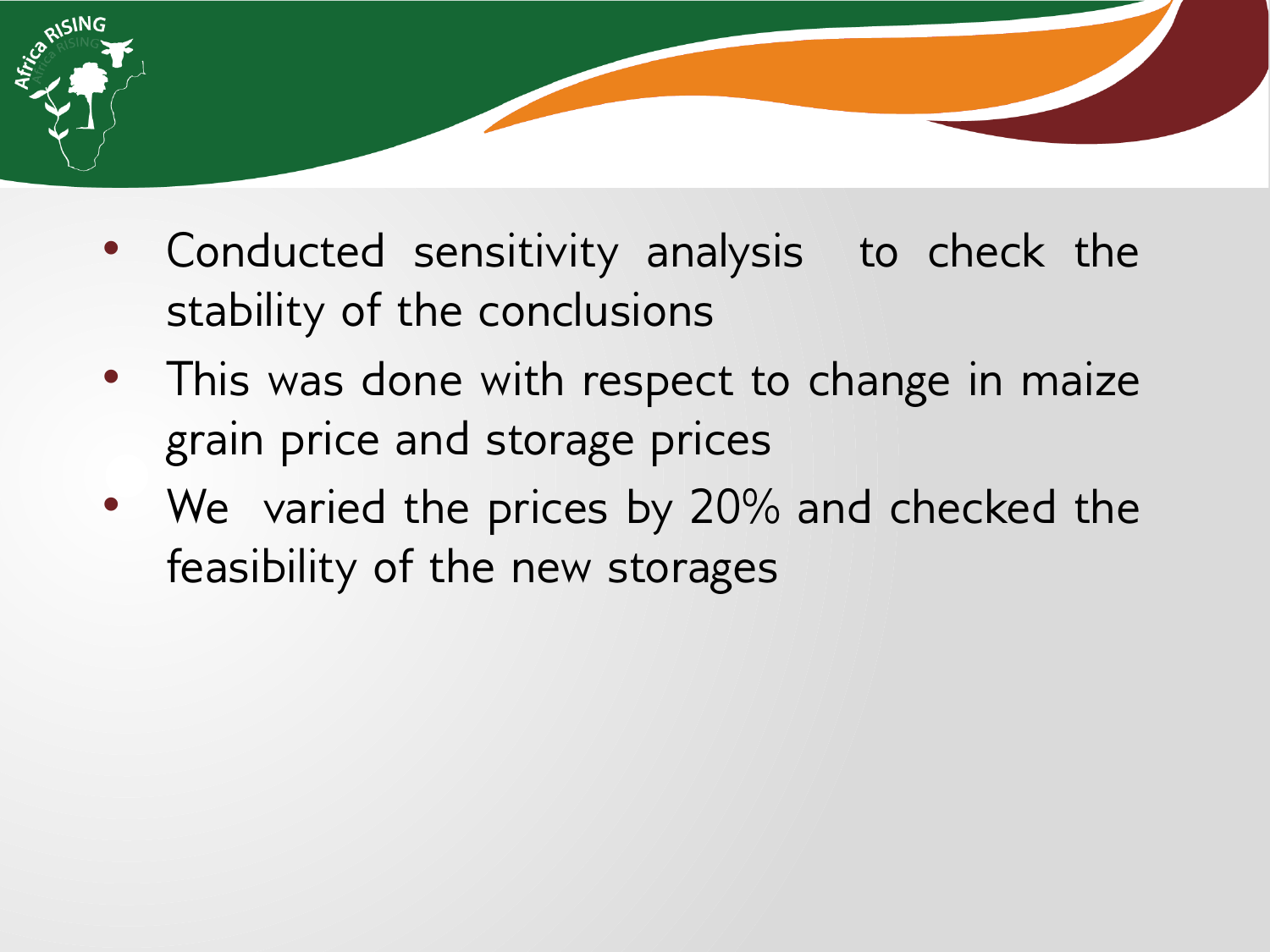

Conducted sensitivity analysis  to check the stability of the conclusions
This was done with respect to change in maize grain price and storage prices
We  varied the prices by 20% and checked the feasibility of the new storages